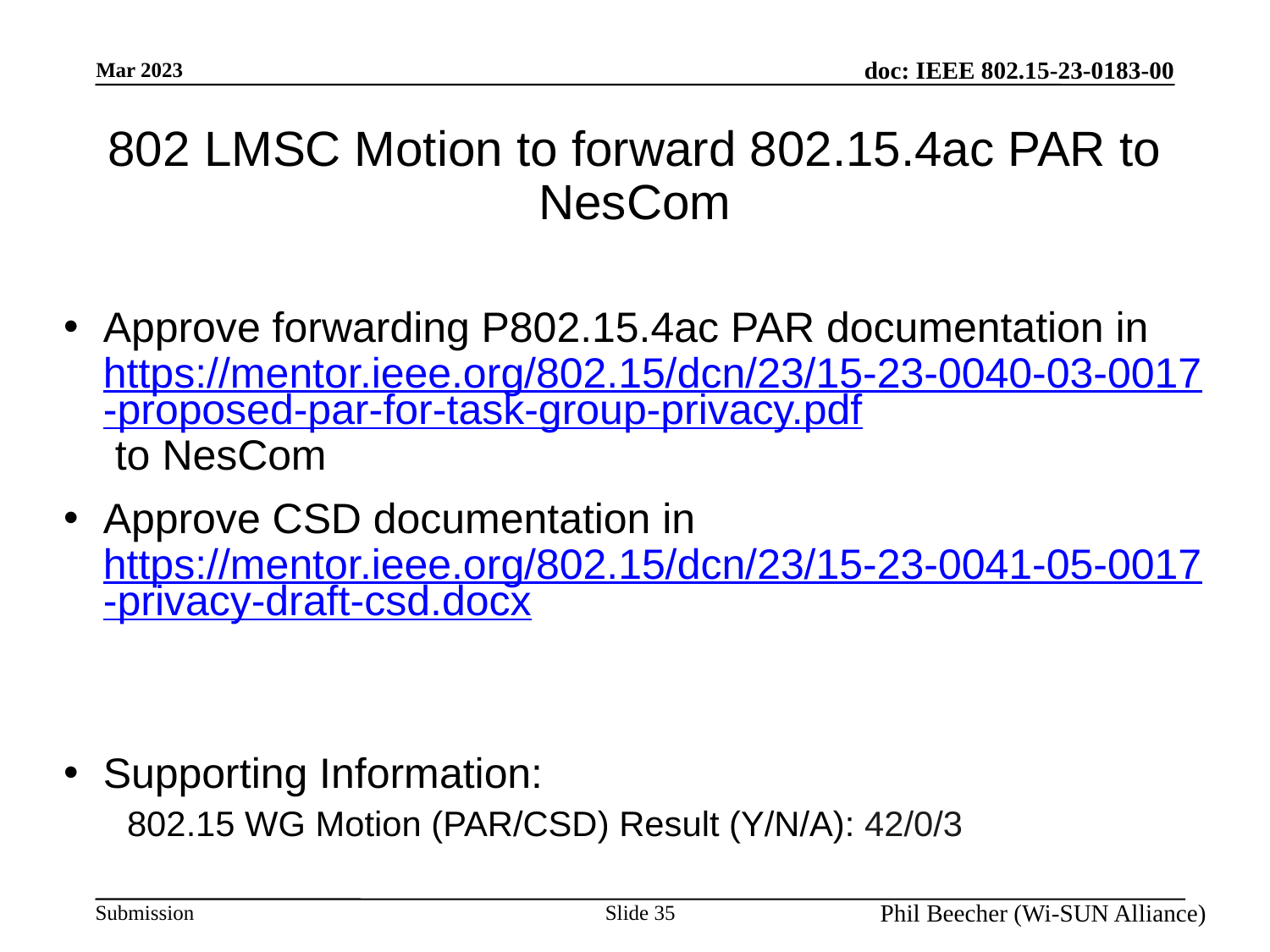

# 802 LMSC Motion to forward 802.15.4ac PAR to NesCom
Approve forwarding P802.15.4ac PAR documentation in https://mentor.ieee.org/802.15/dcn/23/15-23-0040-03-0017-proposed-par-for-task-group-privacy.pdf to NesCom
Approve CSD documentation in https://mentor.ieee.org/802.15/dcn/23/15-23-0041-05-0017-privacy-draft-csd.docx

Supporting Information:
802.15 WG Motion (PAR/CSD) Result (Y/N/A): 42/0/3
Slide 35